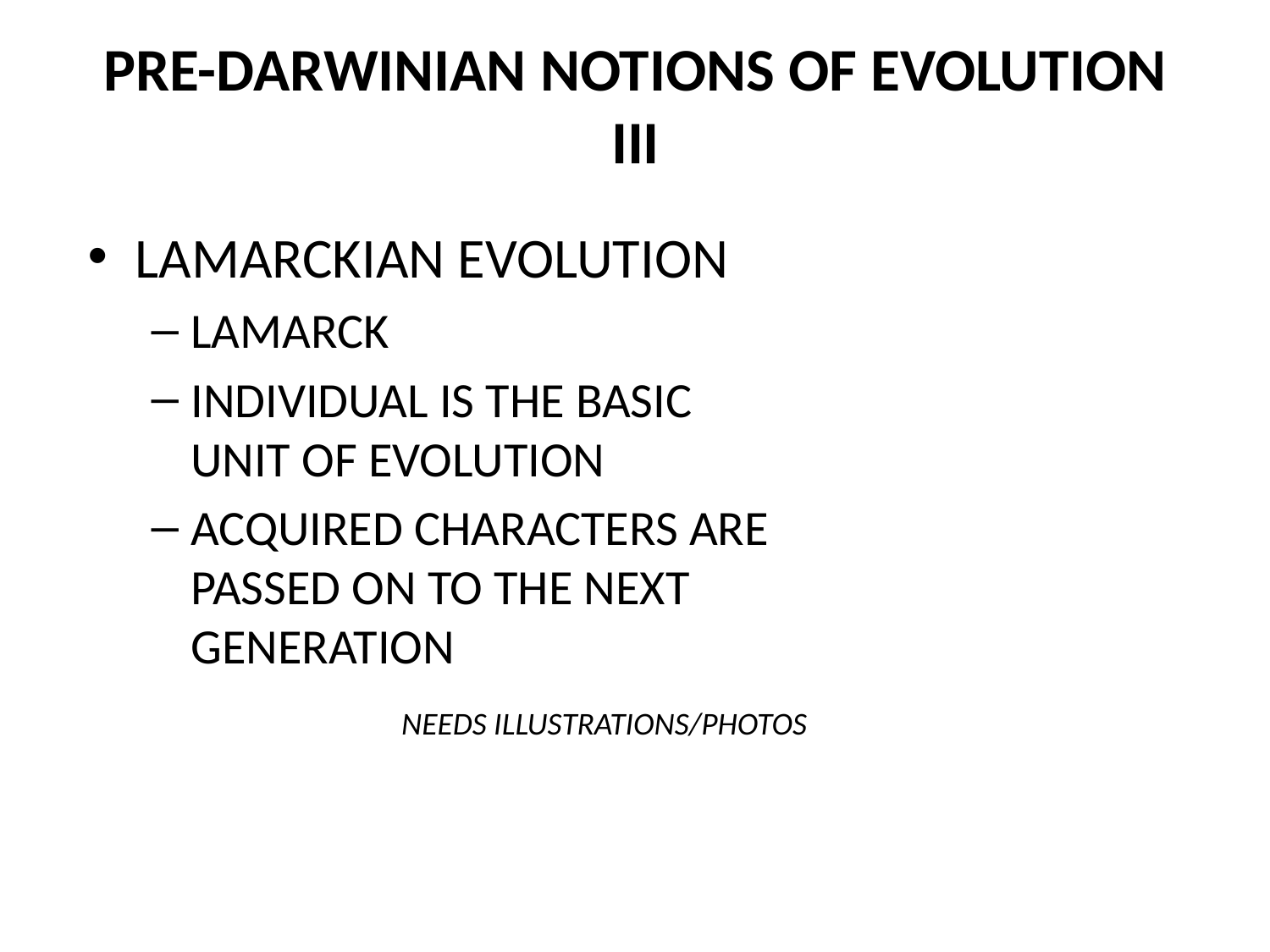

# PRE-DARWINIAN NOTIONS OF EVOLUTION III
LAMARCKIAN EVOLUTION
LAMARCK
INDIVIDUAL IS THE BASIC UNIT OF EVOLUTION
ACQUIRED CHARACTERS ARE PASSED ON TO THE NEXT GENERATION
NEEDS ILLUSTRATIONS/PHOTOS